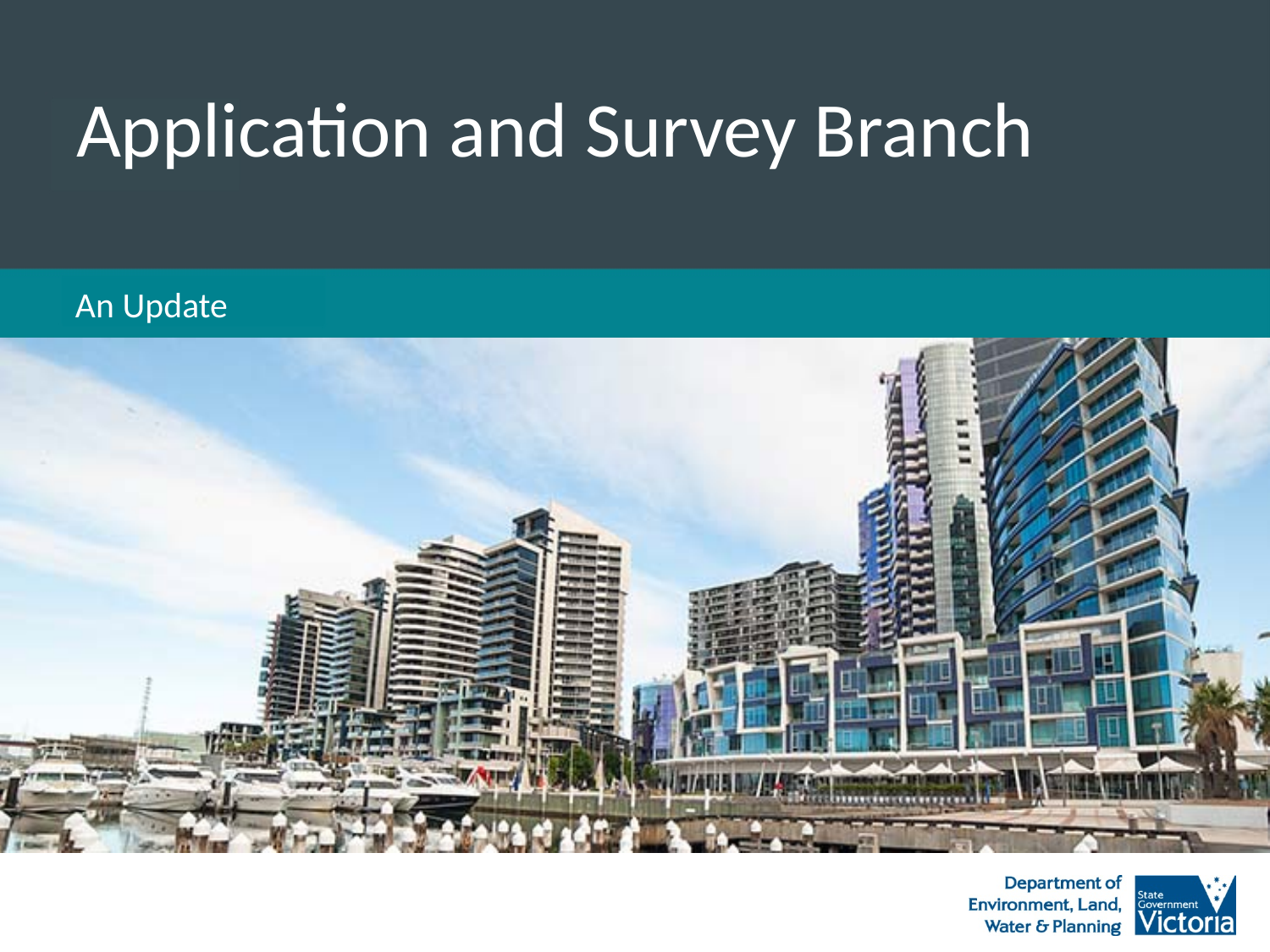

# Application and Survey Branch
An Update